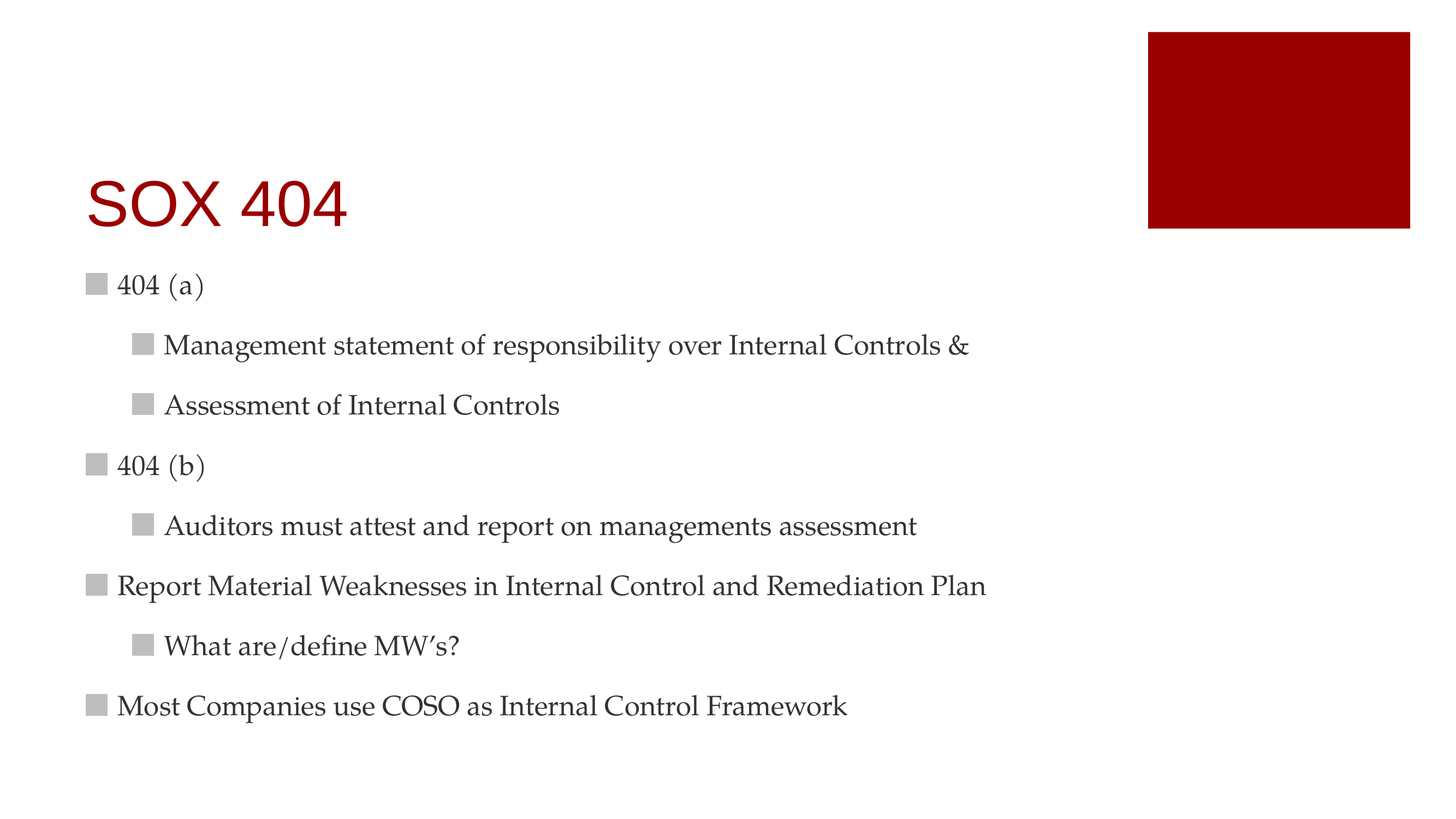

# SOX 404
404 (a)
Management statement of responsibility over Internal Controls &
Assessment of Internal Controls
404 (b)
Auditors must attest and report on managements assessment
Report Material Weaknesses in Internal Control and Remediation Plan
What are/define MW’s?
Most Companies use COSO as Internal Control Framework